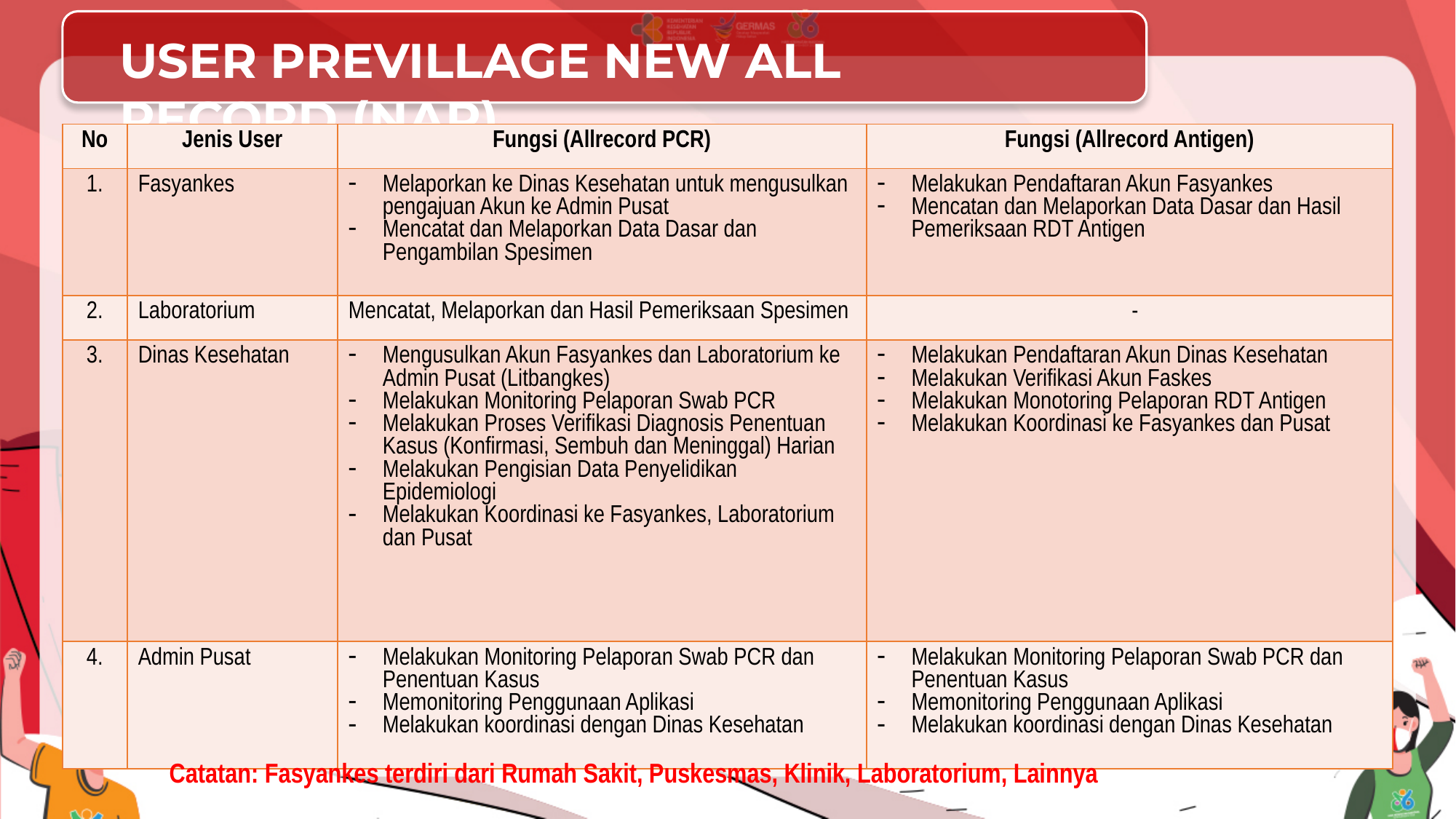

USER PREVILLAGE NEW ALL RECORD (NAR)
| No | Jenis User | Fungsi (Allrecord PCR) | Fungsi (Allrecord Antigen) |
| --- | --- | --- | --- |
| 1. | Fasyankes | Melaporkan ke Dinas Kesehatan untuk mengusulkan pengajuan Akun ke Admin Pusat Mencatat dan Melaporkan Data Dasar dan Pengambilan Spesimen | Melakukan Pendaftaran Akun Fasyankes Mencatan dan Melaporkan Data Dasar dan Hasil Pemeriksaan RDT Antigen |
| 2. | Laboratorium | Mencatat, Melaporkan dan Hasil Pemeriksaan Spesimen | - |
| 3. | Dinas Kesehatan | Mengusulkan Akun Fasyankes dan Laboratorium ke Admin Pusat (Litbangkes) Melakukan Monitoring Pelaporan Swab PCR Melakukan Proses Verifikasi Diagnosis Penentuan Kasus (Konfirmasi, Sembuh dan Meninggal) Harian Melakukan Pengisian Data Penyelidikan Epidemiologi Melakukan Koordinasi ke Fasyankes, Laboratorium dan Pusat | Melakukan Pendaftaran Akun Dinas Kesehatan Melakukan Verifikasi Akun Faskes Melakukan Monotoring Pelaporan RDT Antigen Melakukan Koordinasi ke Fasyankes dan Pusat |
| 4. | Admin Pusat | Melakukan Monitoring Pelaporan Swab PCR dan Penentuan Kasus Memonitoring Penggunaan Aplikasi Melakukan koordinasi dengan Dinas Kesehatan | Melakukan Monitoring Pelaporan Swab PCR dan Penentuan Kasus Memonitoring Penggunaan Aplikasi Melakukan koordinasi dengan Dinas Kesehatan |
Catatan: Fasyankes terdiri dari Rumah Sakit, Puskesmas, Klinik, Laboratorium, Lainnya